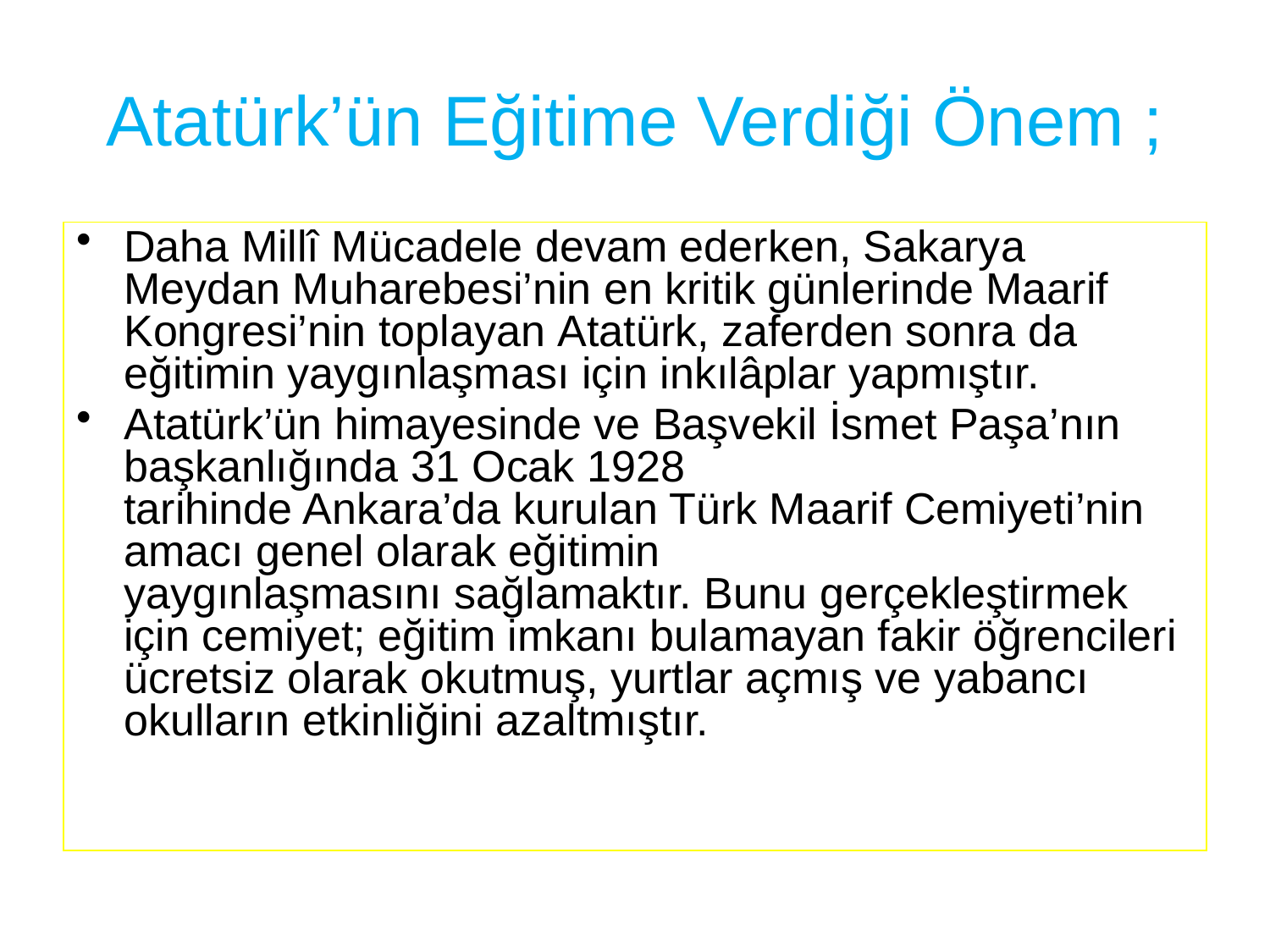

Atatürk’ün Eğitime Verdiği Önem ;
Daha Millî Mücadele devam ederken, Sakarya Meydan Muharebesi’nin en kritik günlerinde Maarif Kongresi’nin toplayan Atatürk, zaferden sonra da eğitimin yaygınlaşması için inkılâplar yapmıştır.
Atatürk’ün himayesinde ve Başvekil İsmet Paşa’nın başkanlığında 31 Ocak 1928
tarihinde Ankara’da kurulan Türk Maarif Cemiyeti’nin amacı genel olarak eğitimin
yaygınlaşmasını sağlamaktır. Bunu gerçekleştirmek için cemiyet; eğitim imkanı bulamayan fakir öğrencileri ücretsiz olarak okutmuş, yurtlar açmış ve yabancı okulların etkinliğini azaltmıştır.